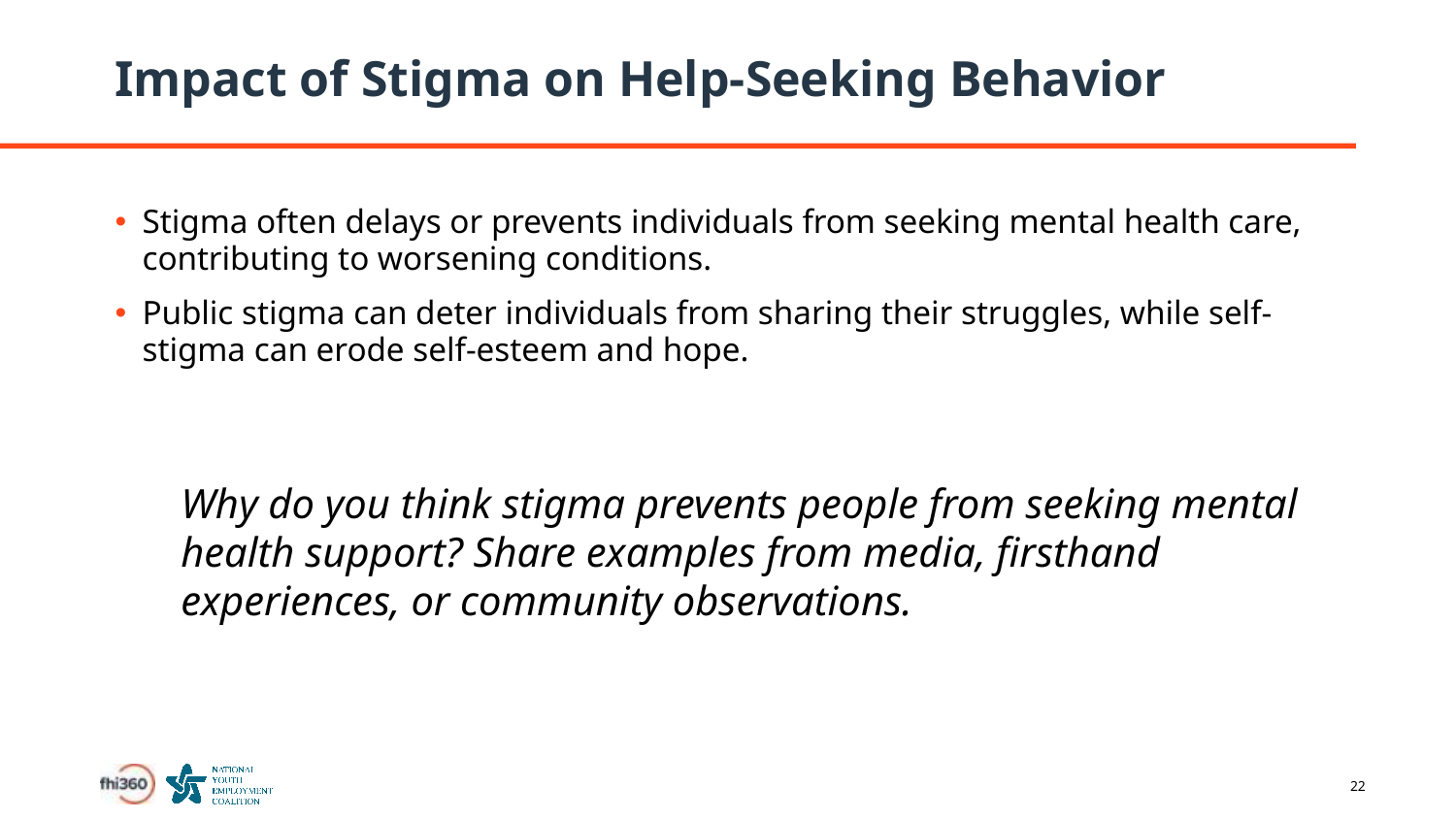

# Impact of Stigma on Help-Seeking Behavior
Stigma often delays or prevents individuals from seeking mental health care, contributing to worsening conditions.
Public stigma can deter individuals from sharing their struggles, while self-stigma can erode self-esteem and hope.

Why do you think stigma prevents people from seeking mental health support? Share examples from media, firsthand experiences, or community observations.